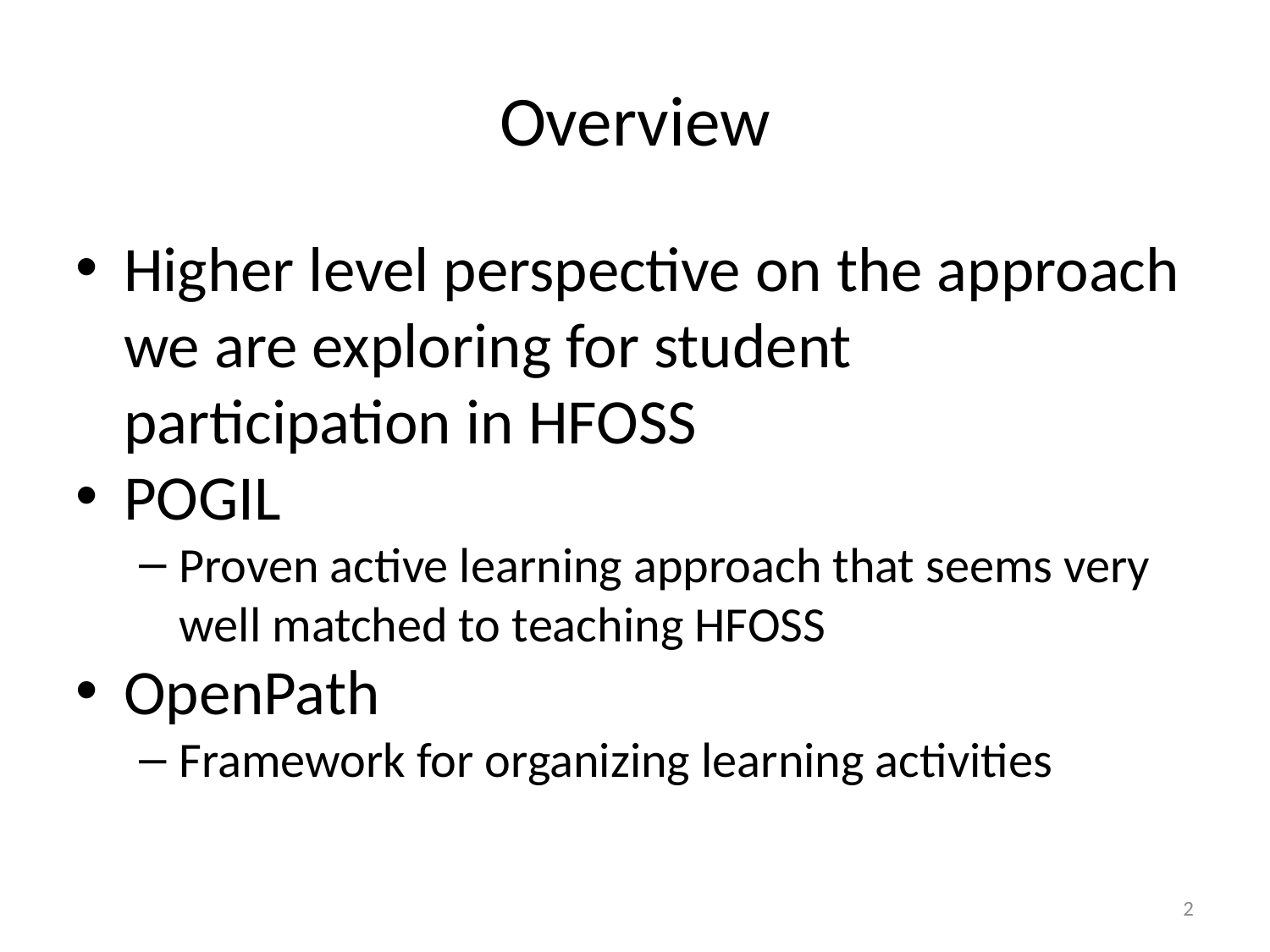

Overview
Higher level perspective on the approach we are exploring for student participation in HFOSS
POGIL
Proven active learning approach that seems very well matched to teaching HFOSS
OpenPath
Framework for organizing learning activities
2